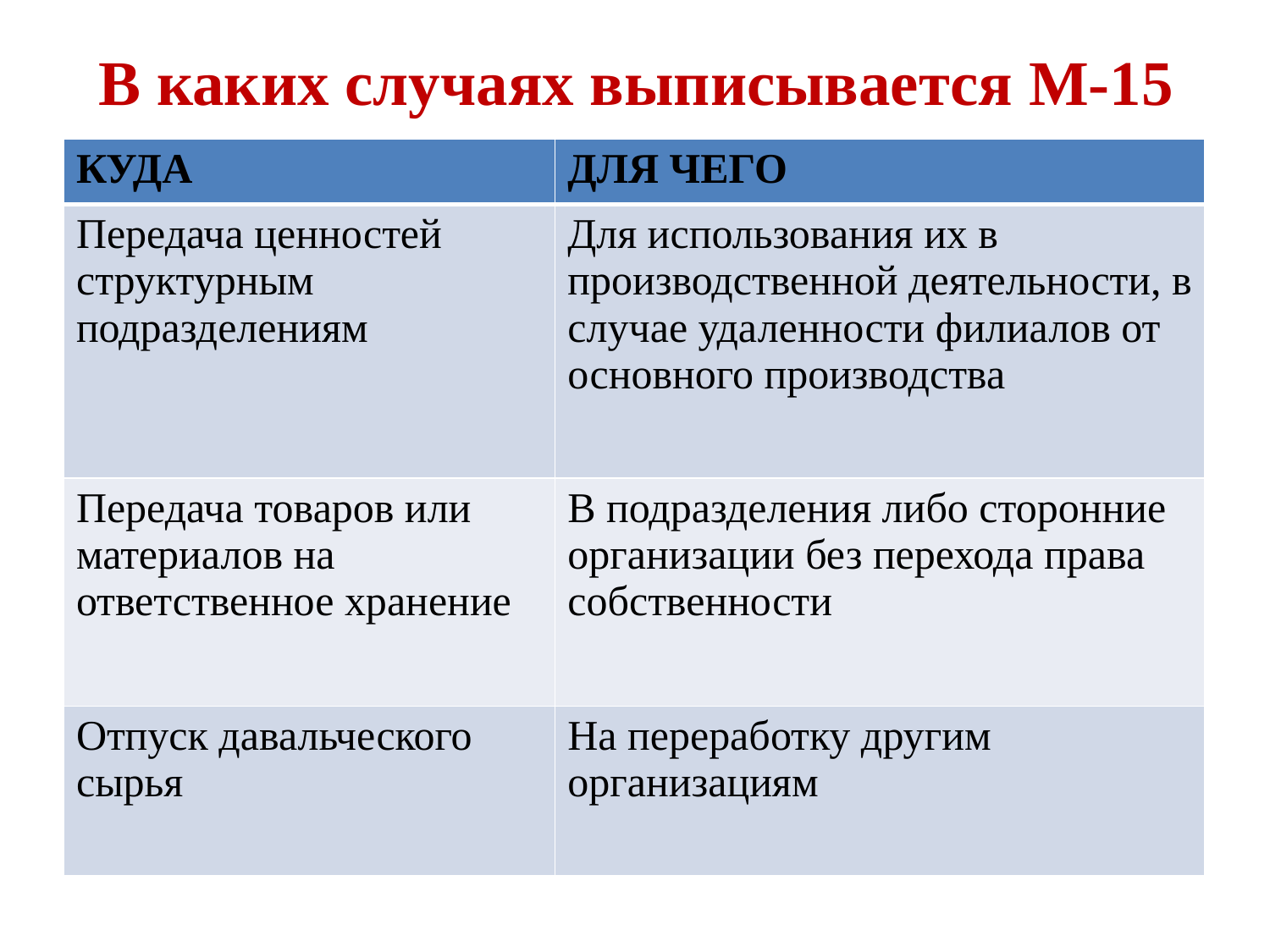

# В каких случаях выписывается М-15
| КУДА | ДЛЯ ЧЕГО |
| --- | --- |
| Передача ценностей структурным подразделениям | Для использования их в производственной деятельности, в случае удаленности филиалов от основного производства |
| Передача товаров или материалов на ответственное хранение | В подразделения либо сторонние организации без перехода права собственности |
| Отпуск давальческого сырья | На переработку другим организациям |